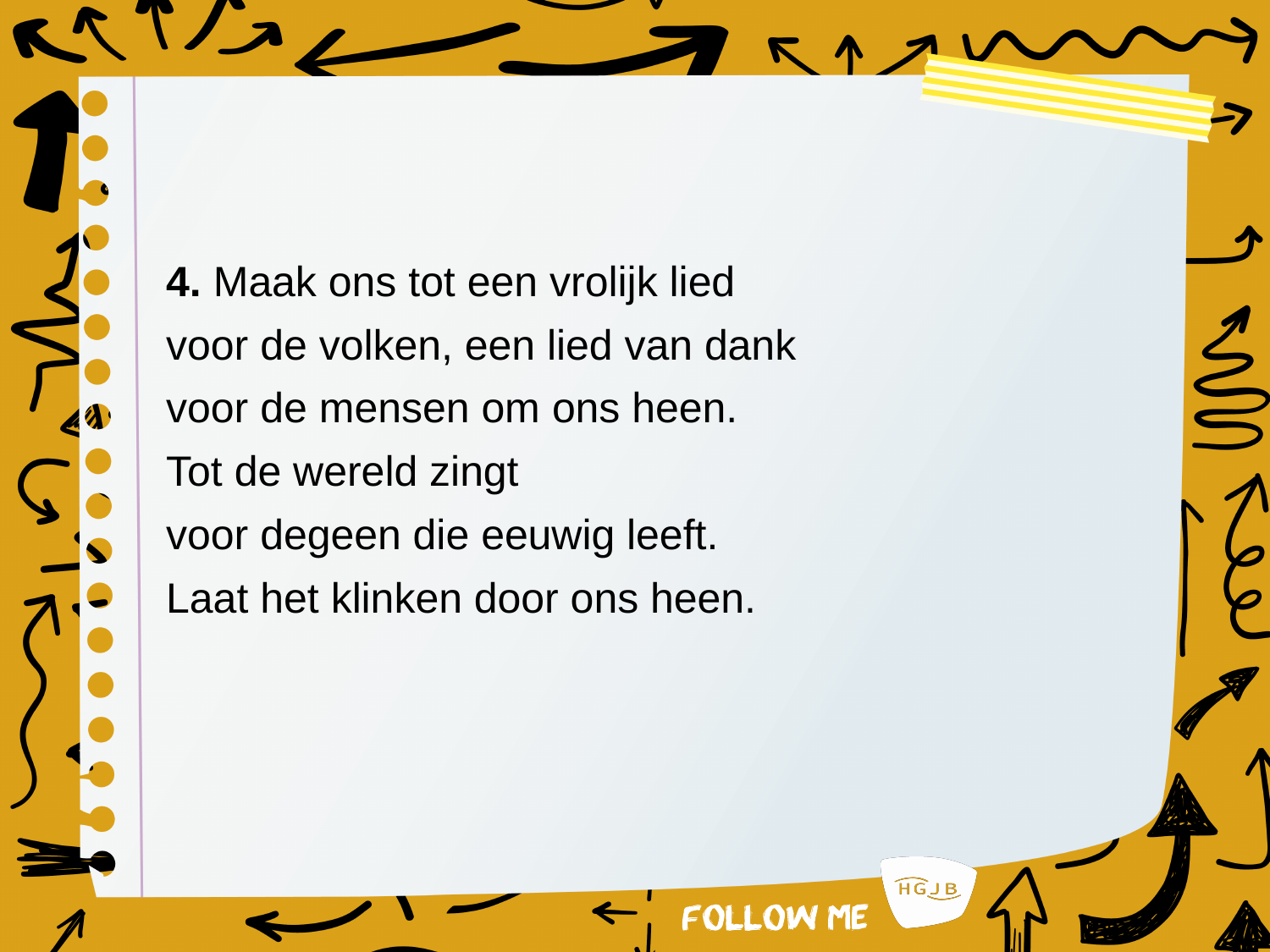

#
4. Maak ons tot een vrolijk lied
voor de volken, een lied van dank
voor de mensen om ons heen.
Tot de wereld zingt
voor degeen die eeuwig leeft.
Laat het klinken door ons heen.